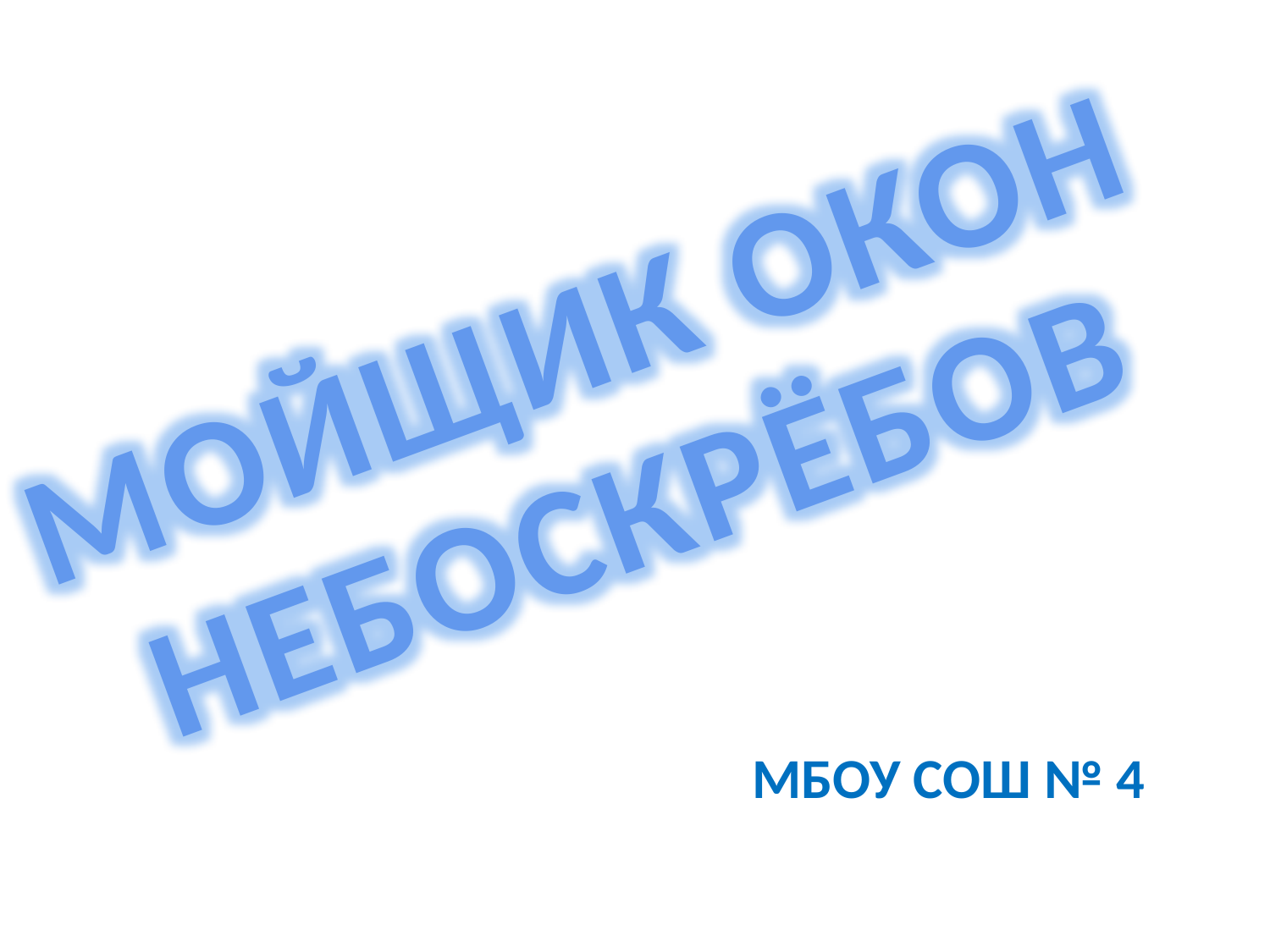

МОЙЩИК ОКОН
НЕБОСКРЁБОВ
#
МБОУ СОШ № 4